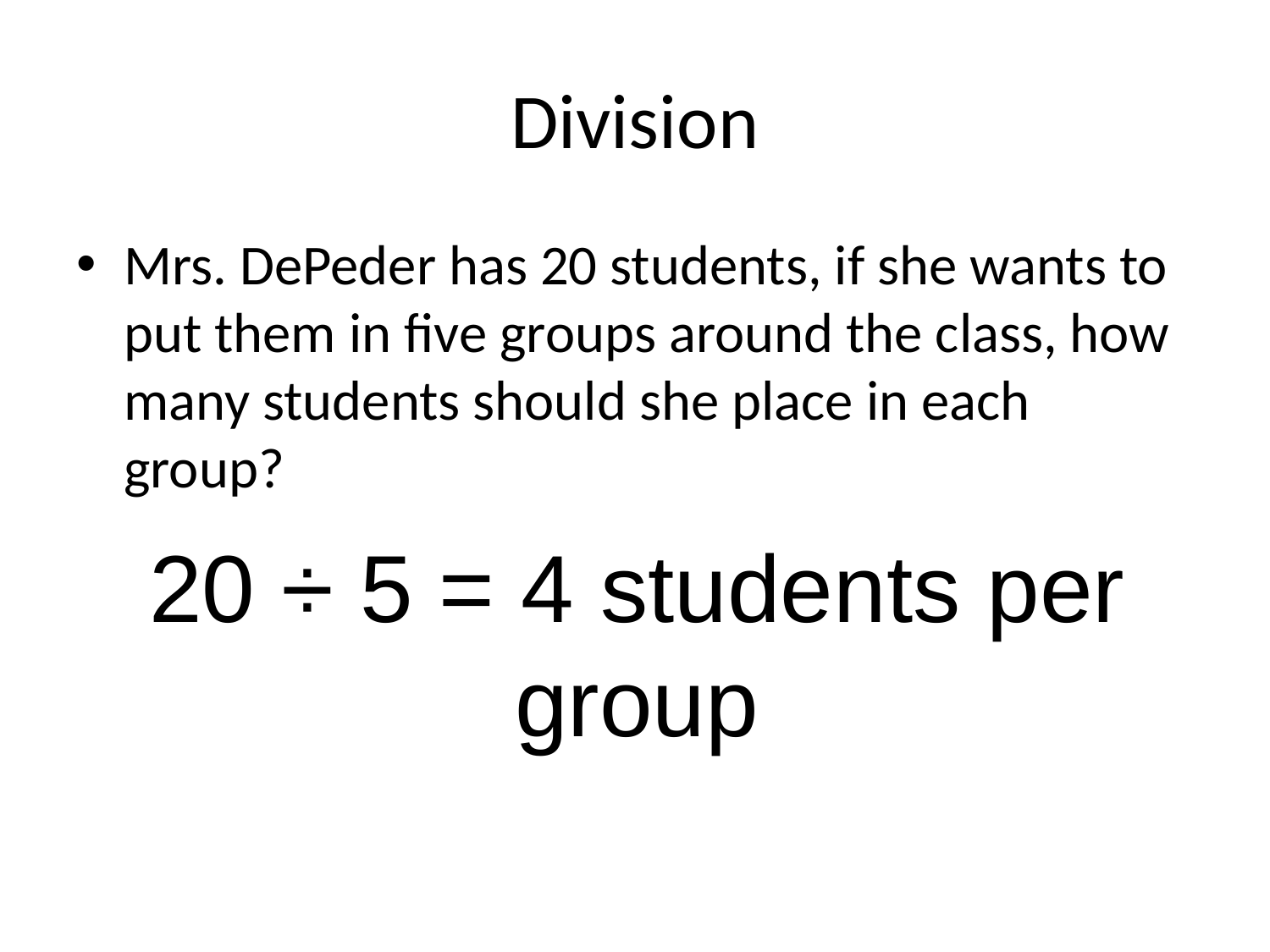

# Division
Mrs. DePeder has 20 students, if she wants to put them in five groups around the class, how many students should she place in each group?
20 ÷ 5 = 4 students per group